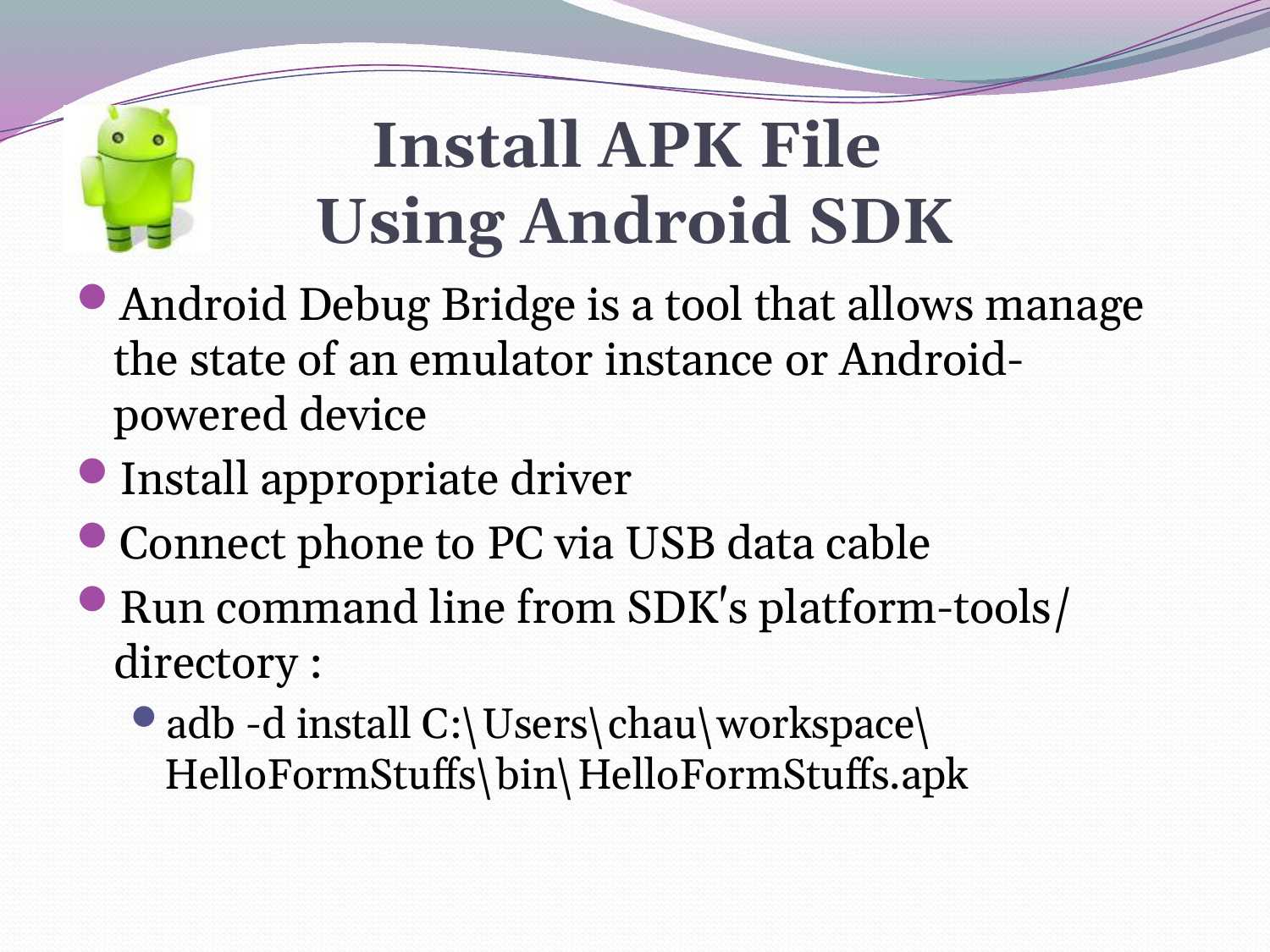

# Install APK File Using Android SDK
Android Debug Bridge is a tool that allows manage the state of an emulator instance or Android-powered device
Install appropriate driver
Connect phone to PC via USB data cable
Run command line from SDK's platform-tools/ directory :
adb -d install C:\Users\chau\workspace\HelloFormStuffs\bin\HelloFormStuffs.apk